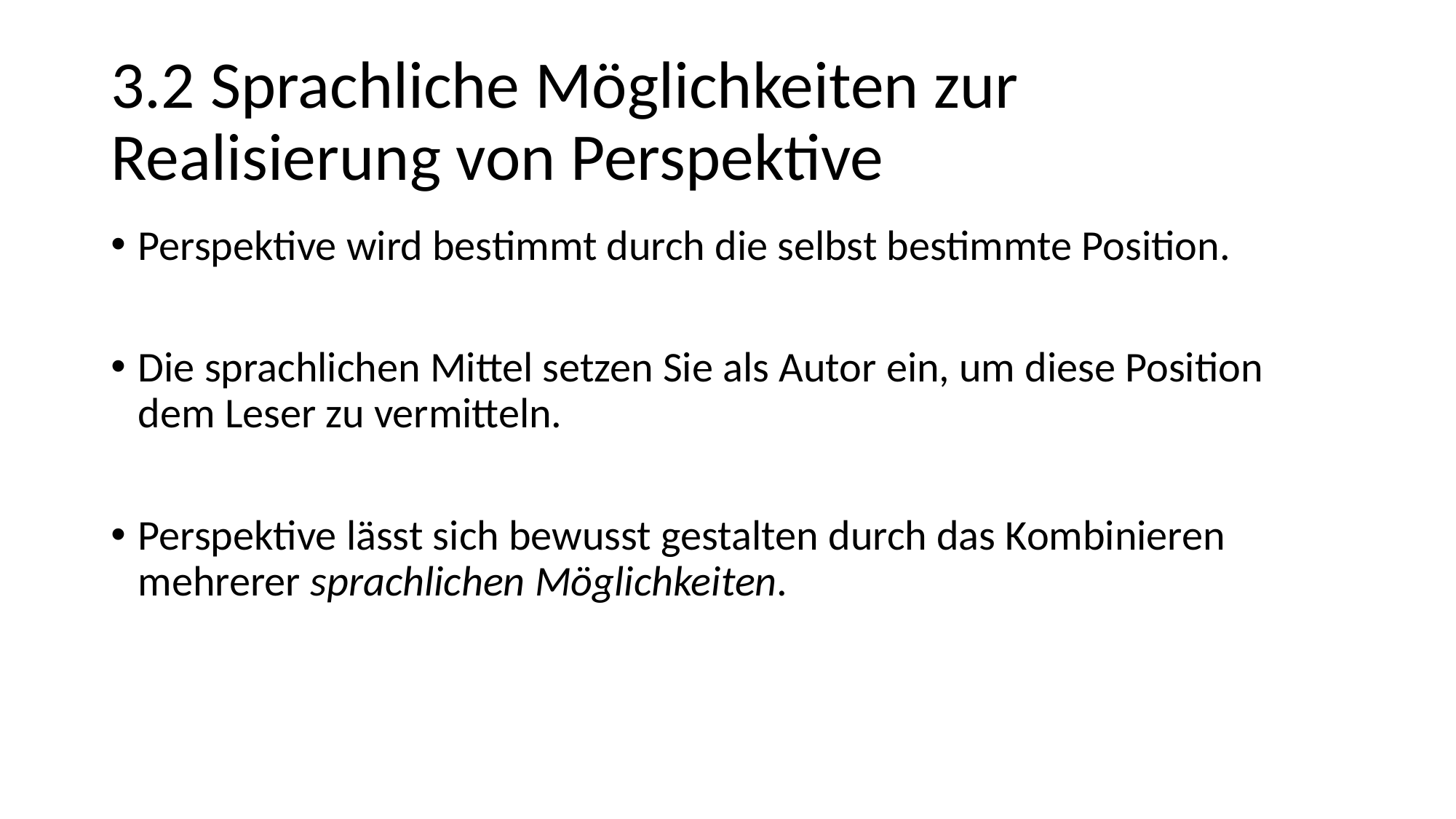

# 3.2 Sprachliche Möglichkeiten zur Realisierung von Perspektive
Perspektive wird bestimmt durch die selbst bestimmte Position.

Die sprachlichen Mittel setzen Sie als Autor ein, um diese Position dem Leser zu vermitteln.

Perspektive lässt sich bewusst gestalten durch das Kombinieren mehrerer sprachlichen Möglichkeiten.